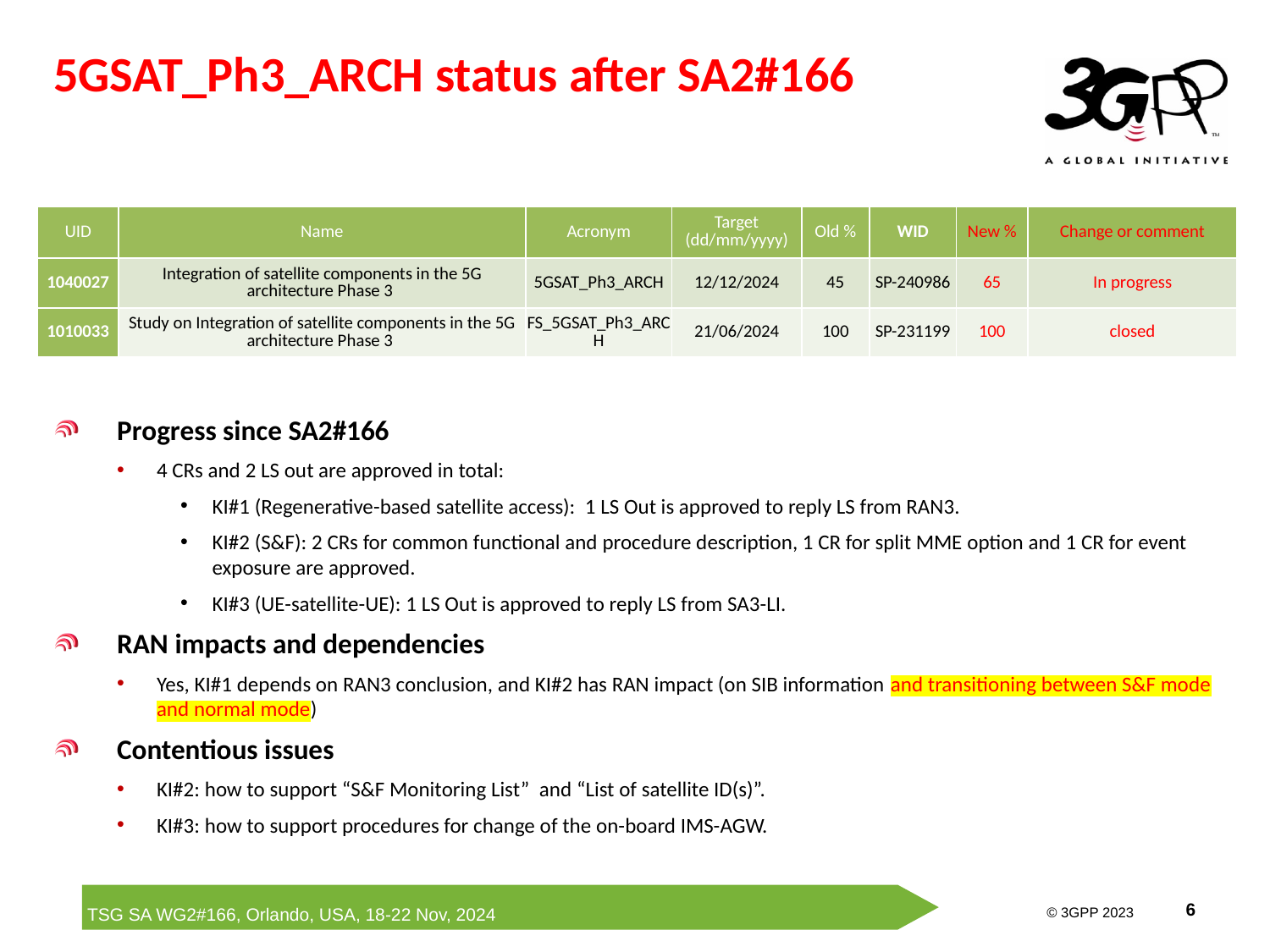

5GSAT_Ph3_ARCH status after SA2#166
| UID | Name | Acronym | Target (dd/mm/yyyy) | Old % | WID | New % | Change or comment |
| --- | --- | --- | --- | --- | --- | --- | --- |
| 1040027 | Integration of satellite components in the 5G architecture Phase 3 | 5GSAT\_Ph3\_ARCH | 12/12/2024 | 45 | SP-240986 | 65 | In progress |
| 1010033 | Study on Integration of satellite components in the 5G architecture Phase 3 | FS\_5GSAT\_Ph3\_ARCH | 21/06/2024 | 100 | SP-231199 | 100 | closed |
Progress since SA2#166
4 CRs and 2 LS out are approved in total:
KI#1 (Regenerative-based satellite access):  1 LS Out is approved to reply LS from RAN3.
KI#2 (S&F): 2 CRs for common functional and procedure description, 1 CR for split MME option and 1 CR for event exposure are approved.
KI#3 (UE-satellite-UE): 1 LS Out is approved to reply LS from SA3-LI.
RAN impacts and dependencies
Yes, KI#1 depends on RAN3 conclusion, and KI#2 has RAN impact (on SIB information and transitioning between S&F mode and normal mode)
Contentious issues
KI#2: how to support “S&F Monitoring List”  and “List of satellite ID(s)”.
KI#3: how to support procedures for change of the on-board IMS-AGW.